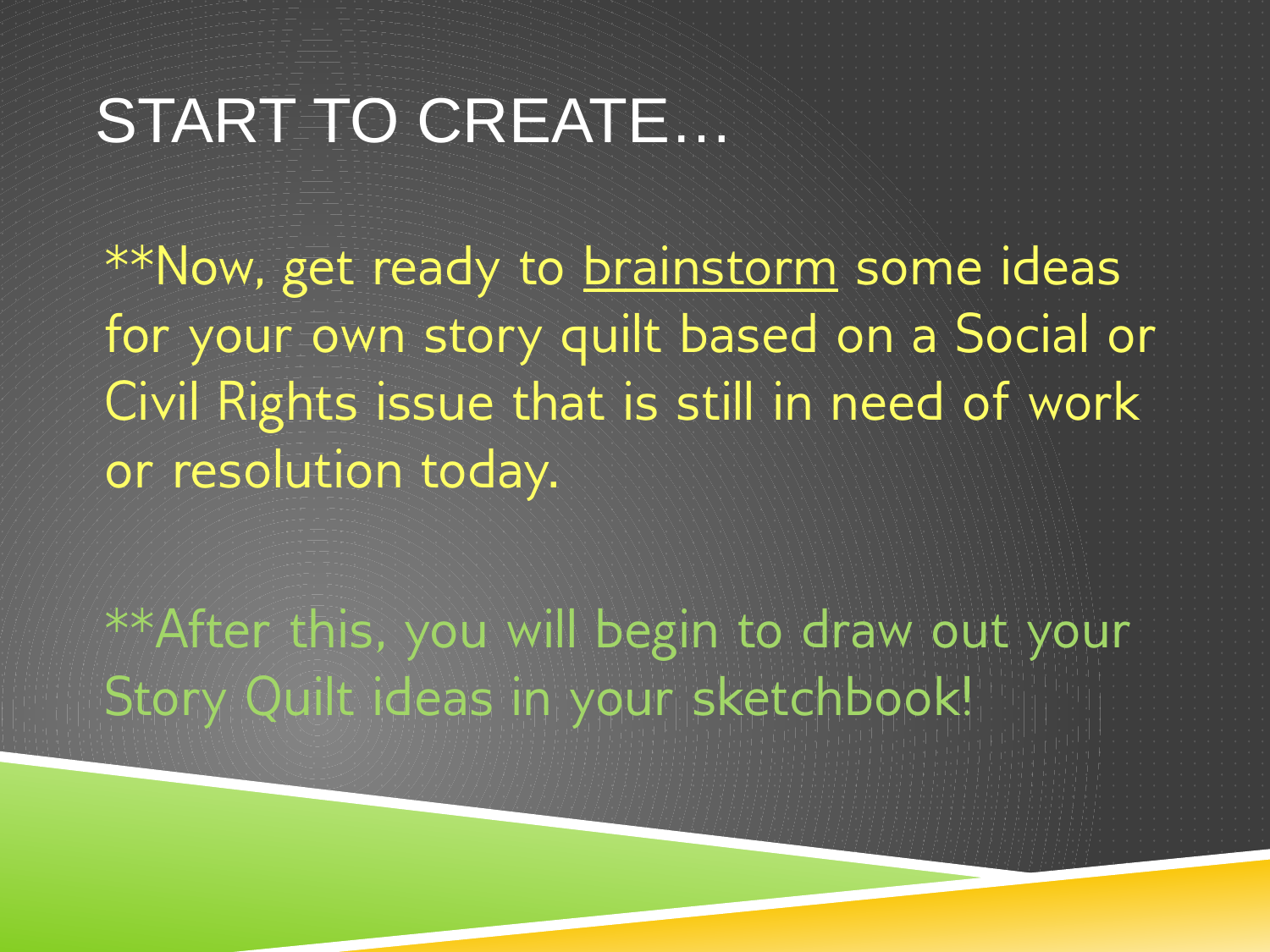

# Start to create…
**Now, get ready to brainstorm some ideas for your own story quilt based on a Social or Civil Rights issue that is still in need of work or resolution today.

**After this, you will begin to draw out your Story Quilt ideas in your sketchbook!